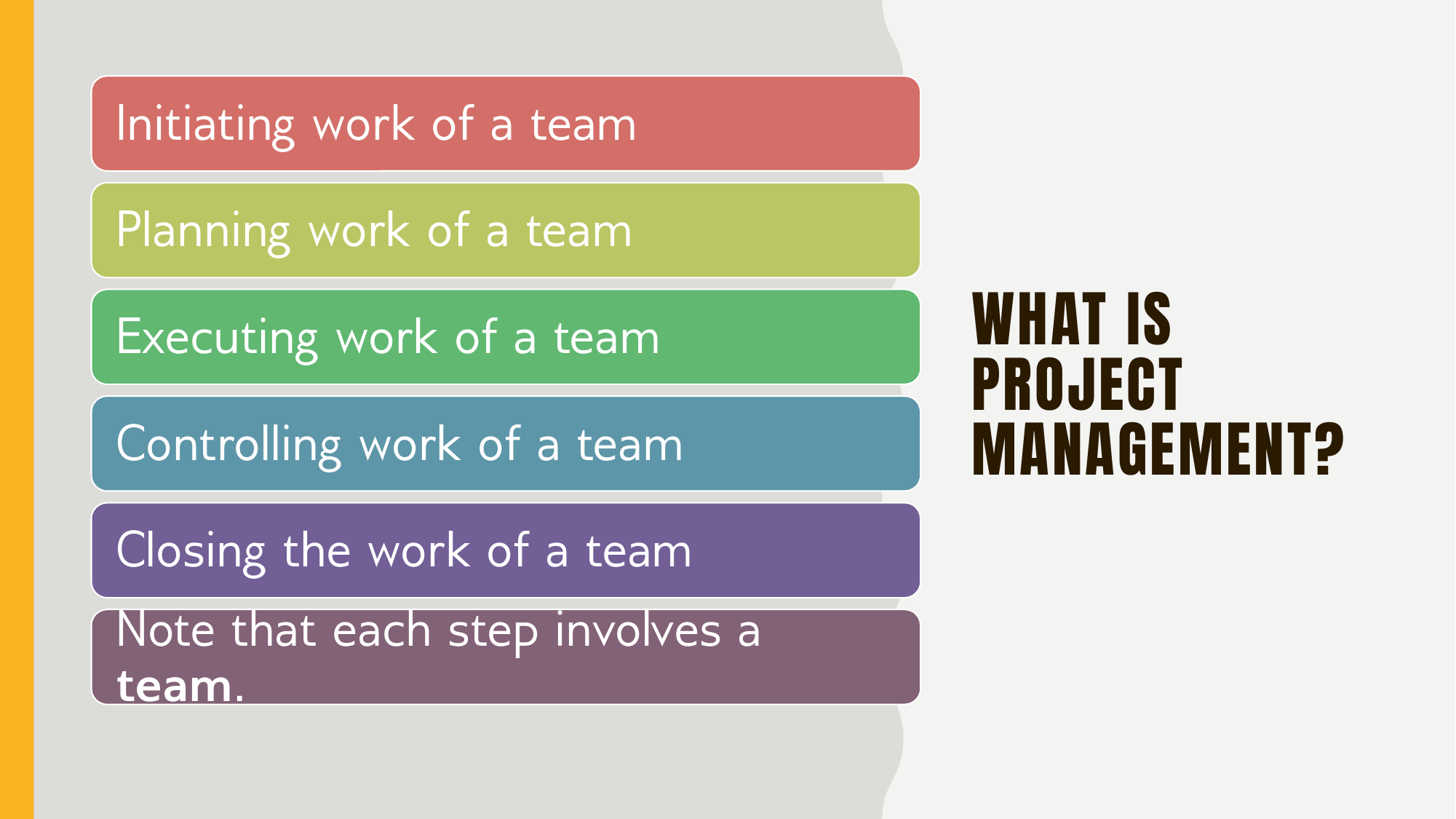

Initiating work of a team
Planning work of a team
Executing work of a team
Controlling work of a team
Closing the work of a team
Note that each step involves a team.
# What is project management?